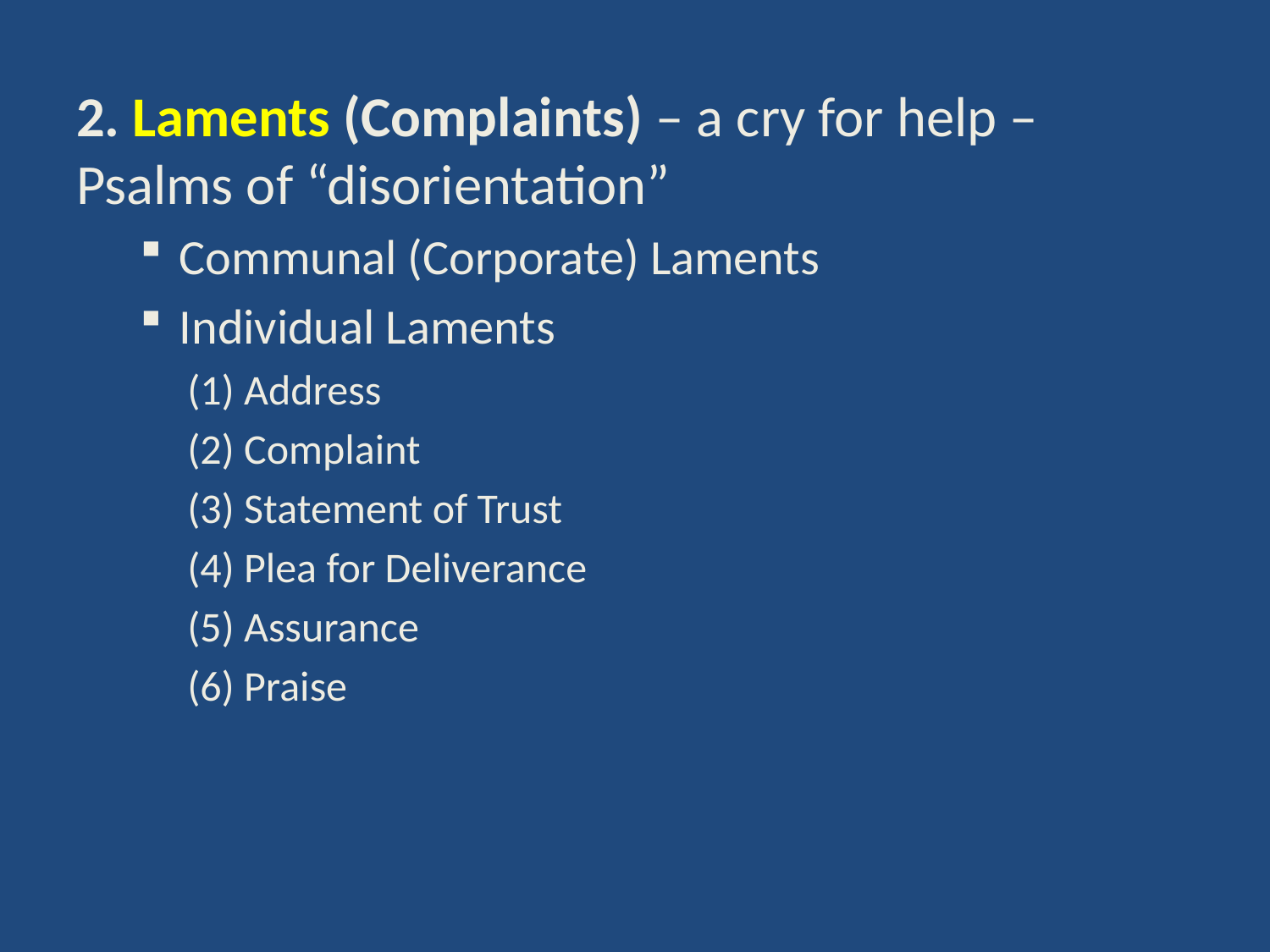

2. Laments (Complaints) – a cry for help – Psalms of “disorientation”
Communal (Corporate) Laments
Individual Laments
(1) Address
(2) Complaint
(3) Statement of Trust
(4) Plea for Deliverance
(5) Assurance
(6) Praise